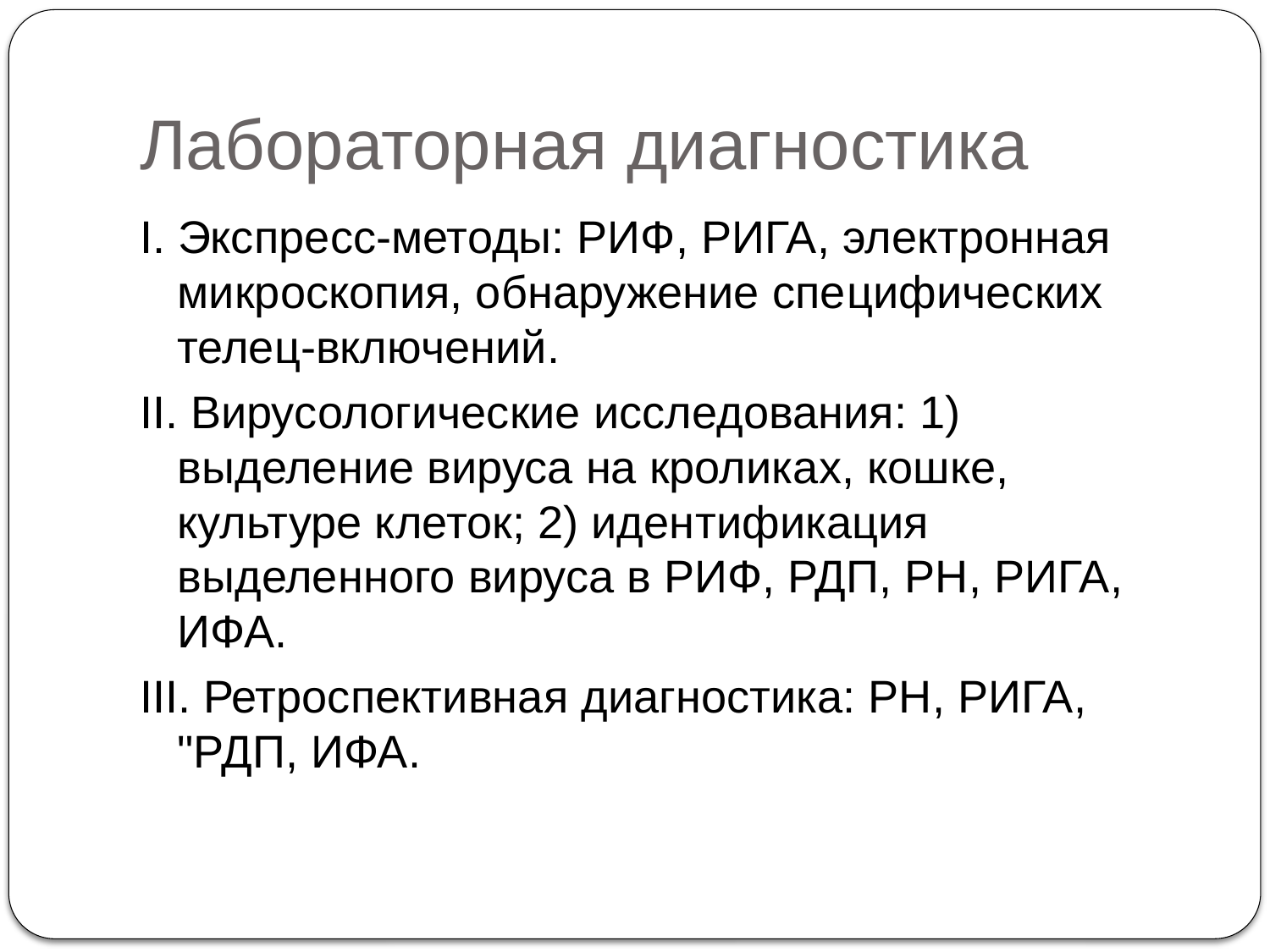

# Лабораторная диагностика
I. Экспресс-методы: РИФ, РИГА, электронная микроскопия, обнаружение спе­цифических телец-включений.
II. Вирусологические исследования: 1) выделение вируса на кроликах, кошке, культуре клеток; 2) иден­тификация выделенного вируса в РИФ, РДП, РН, РИГА, ИФА.
III. Ретроспективная диагностика: РН, РИГА, "РДП, ИФА.